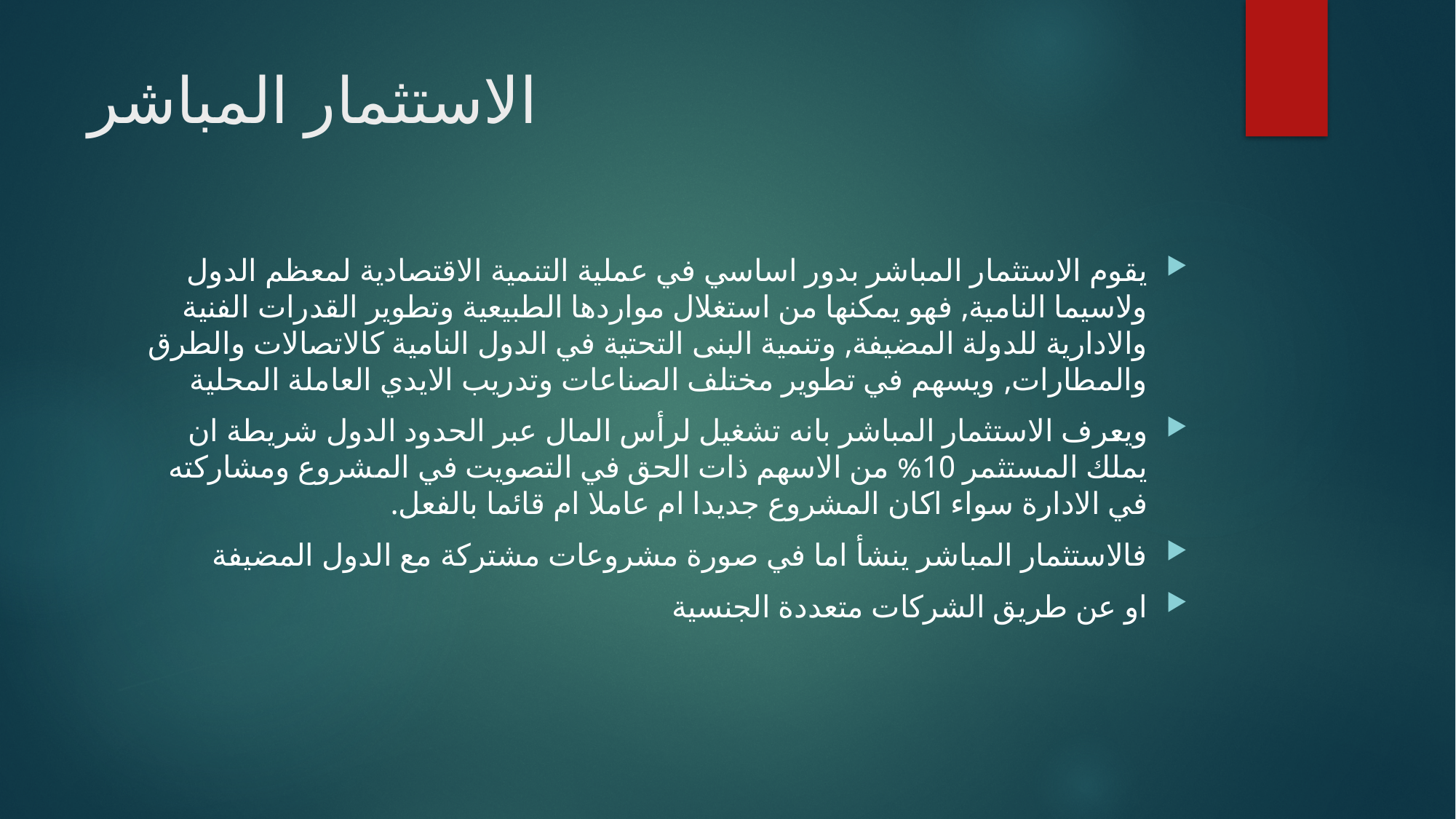

# الاستثمار المباشر
يقوم الاستثمار المباشر بدور اساسي في عملية التنمية الاقتصادية لمعظم الدول ولاسيما النامية, فهو يمكنها من استغلال مواردها الطبيعية وتطوير القدرات الفنية والادارية للدولة المضيفة, وتنمية البنى التحتية في الدول النامية كالاتصالات والطرق والمطارات, ويسهم في تطوير مختلف الصناعات وتدريب الايدي العاملة المحلية
ويعرف الاستثمار المباشر بانه تشغيل لرأس المال عبر الحدود الدول شريطة ان يملك المستثمر 10% من الاسهم ذات الحق في التصويت في المشروع ومشاركته في الادارة سواء اكان المشروع جديدا ام عاملا ام قائما بالفعل.
فالاستثمار المباشر ينشأ اما في صورة مشروعات مشتركة مع الدول المضيفة
او عن طريق الشركات متعددة الجنسية